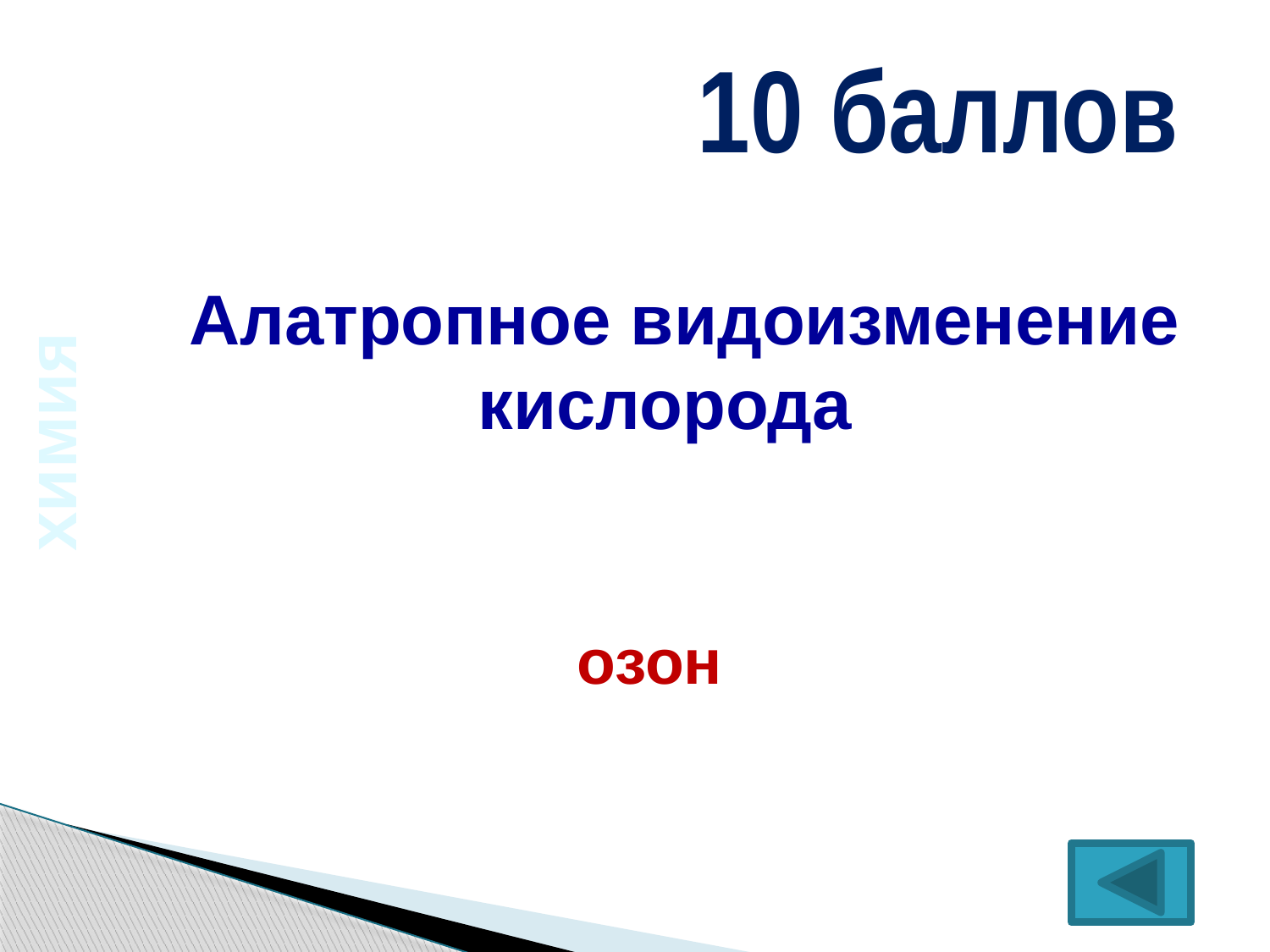

10 баллов
Алатропное видоизменение кислорода
химия
озон